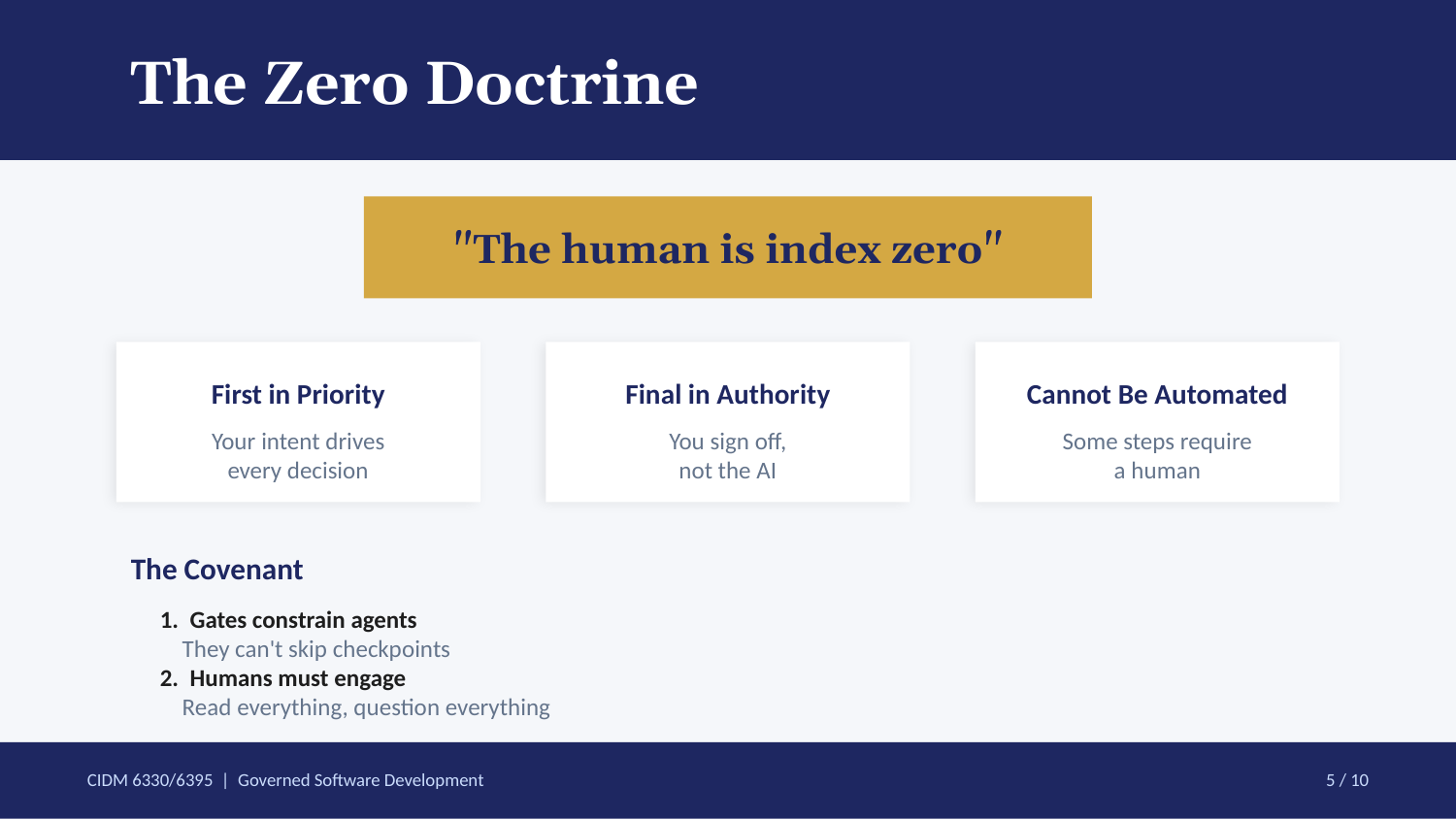

The Zero Doctrine

"The human is index zero"

First in Priority
Final in Authority
Cannot Be Automated
Your intent drives
every decision
You sign off,
not the AI
Some steps require
a human
The Covenant
1.  Gates constrain agents
    They can't skip checkpoints
2.  Humans must engage
    Read everything, question everything

CIDM 6330/6395  |  Governed Software Development
5 / 10